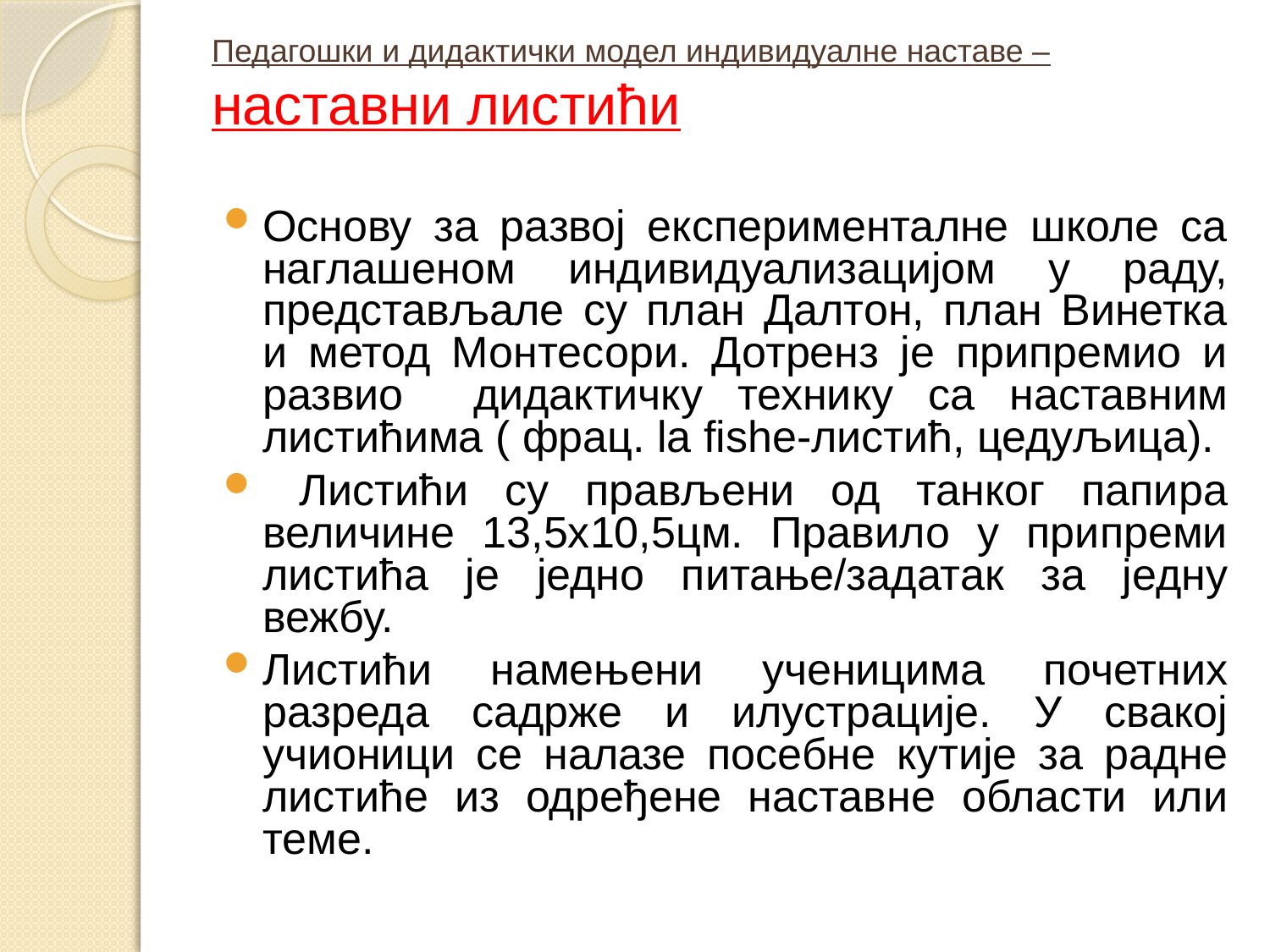

# Педагошки и дидактички модел индивидуалне наставе –наставни листићи
Основу за развој експерименталне школе са наглашеном индивидуализацијом у раду, представљале су план Далтон, план Винетка и метод Монтесори. Дотренз је припремио и развио  дидактичку технику са наставним листићима ( фрац. la fishe-листић, цедуљица).
 Листићи су прављени од танког папира величине 13,5x10,5цм. Правило у припреми листића је једно питање/задатак за једну вежбу.
Листићи намењени ученицима почетних разреда садрже и илустрације. У свакој учионици се налазе посебне кутије за радне листиће из одређене наставне области или теме.